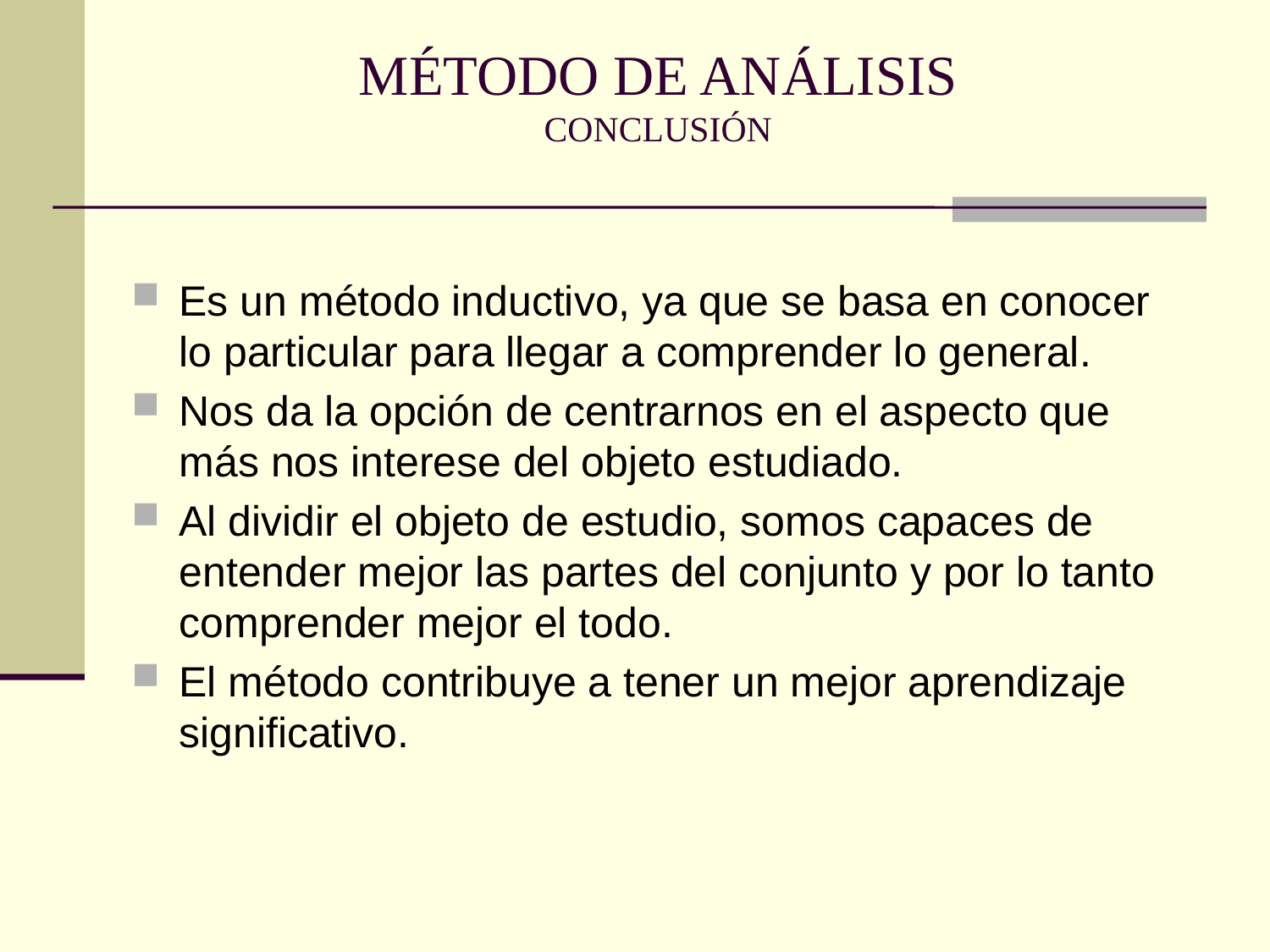

MÉTODO DE ANÁLISIS
CONCLUSIÓN
Es un método inductivo, ya que se basa en conocer lo particular para llegar a comprender lo general.
Nos da la opción de centrarnos en el aspecto que más nos interese del objeto estudiado.
Al dividir el objeto de estudio, somos capaces de entender mejor las partes del conjunto y por lo tanto comprender mejor el todo.
El método contribuye a tener un mejor aprendizaje significativo.